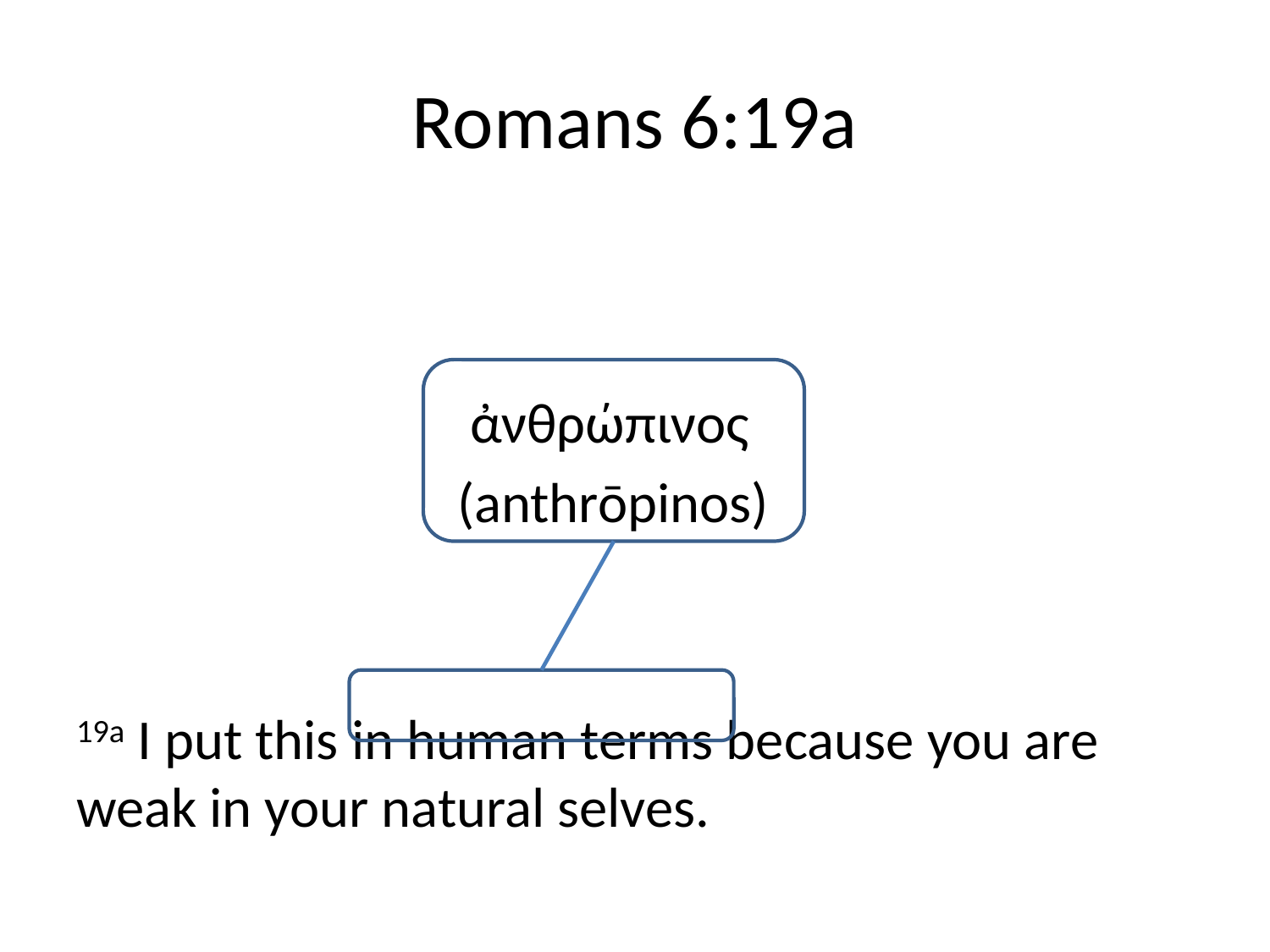

# Romans 6:19a

			 ἀνθρώπινος
			(anthrōpinos)

19a I put this in human terms because you are weak in your natural selves.